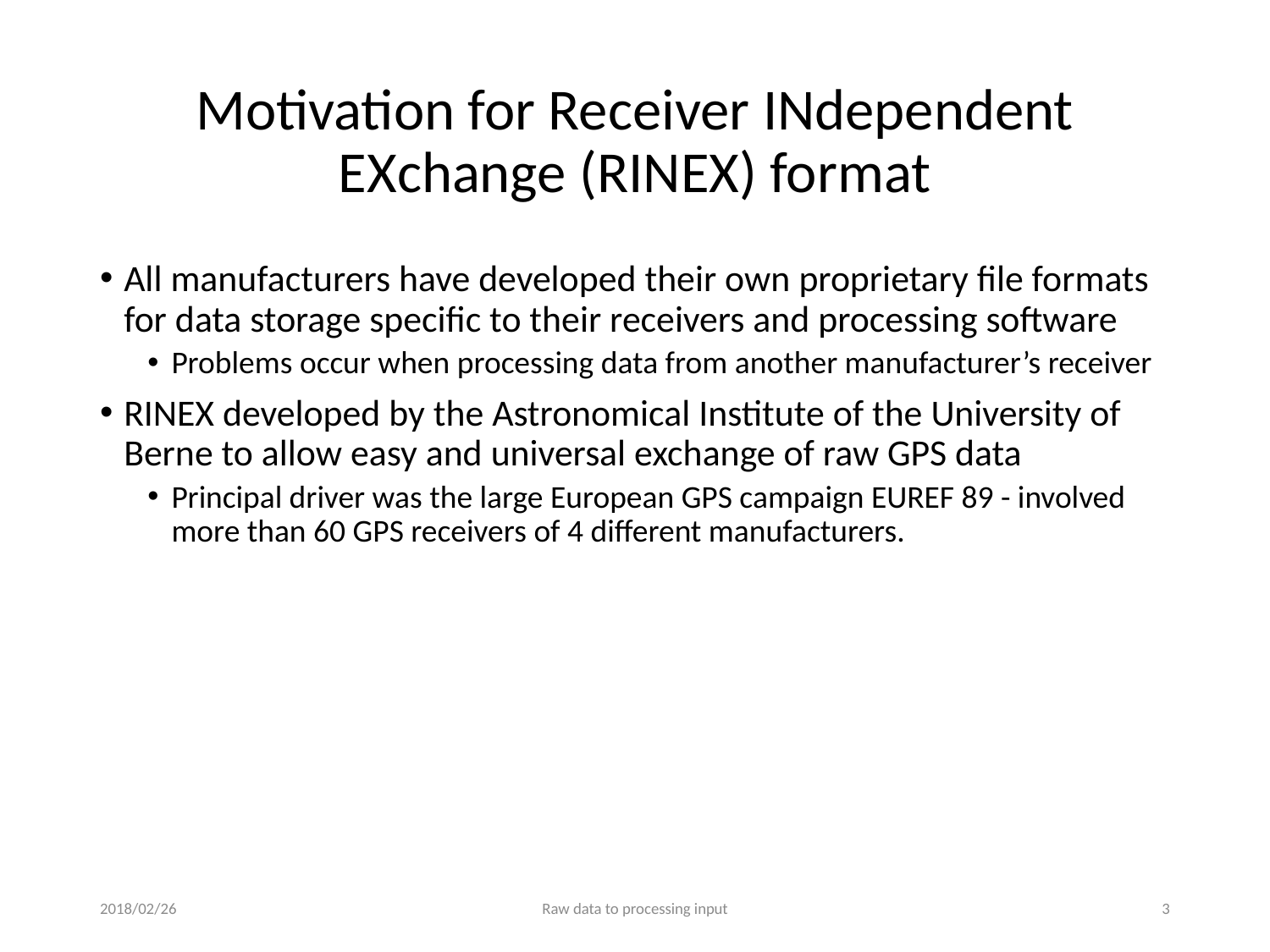

# Motivation for Receiver INdependent EXchange (RINEX) format
All manufacturers have developed their own proprietary file formats for data storage specific to their receivers and processing software
Problems occur when processing data from another manufacturer’s receiver
RINEX developed by the Astronomical Institute of the University of Berne to allow easy and universal exchange of raw GPS data
Principal driver was the large European GPS campaign EUREF 89 - involved more than 60 GPS receivers of 4 different manufacturers.
2018/02/26
Raw data to processing input
3